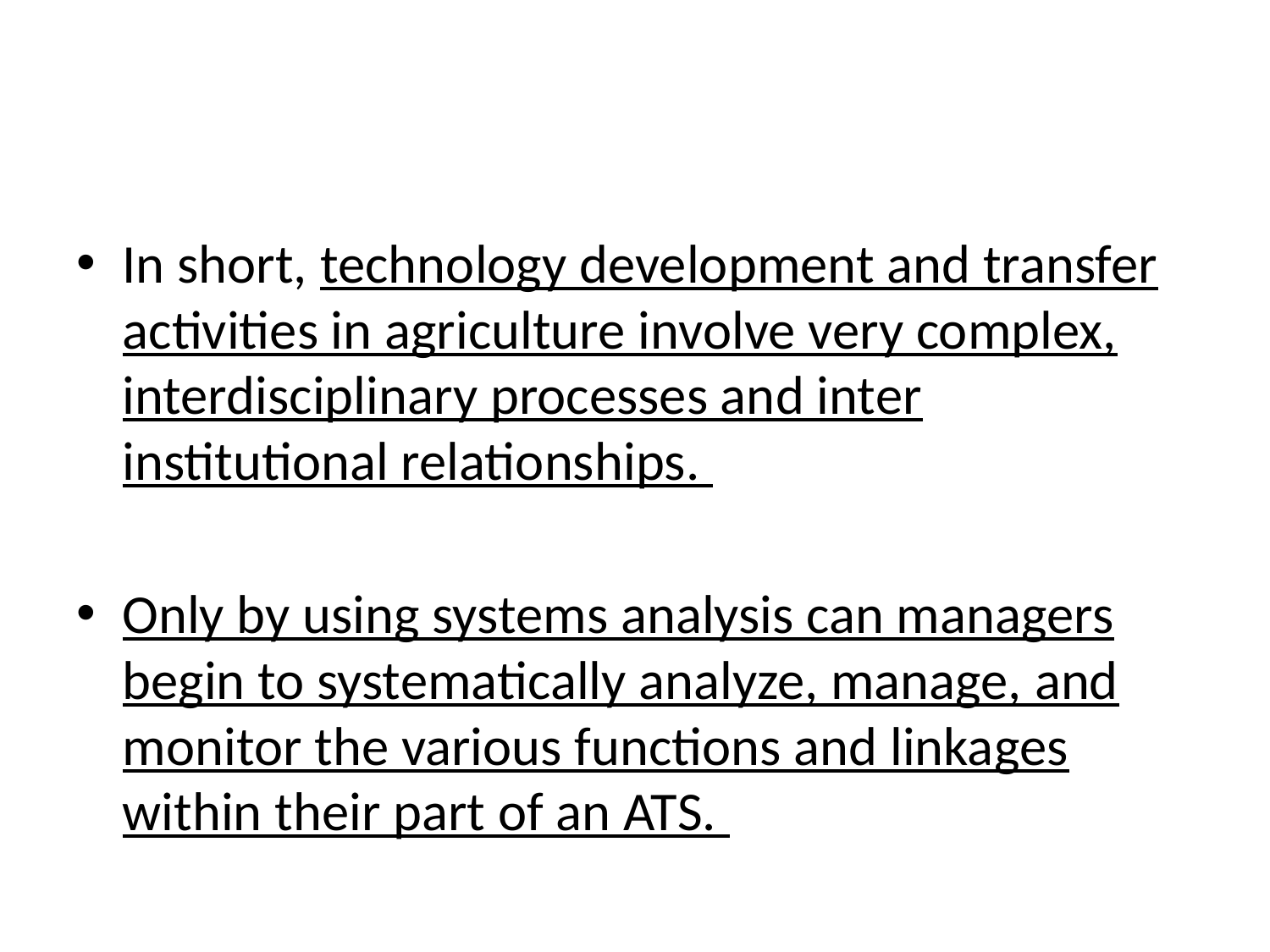

#
In short, technology development and transfer activities in agriculture involve very complex, interdisciplinary processes and inter institutional relationships.

Only by using systems analysis can managers begin to systematically analyze, manage, and monitor the various functions and linkages within their part of an ATS.